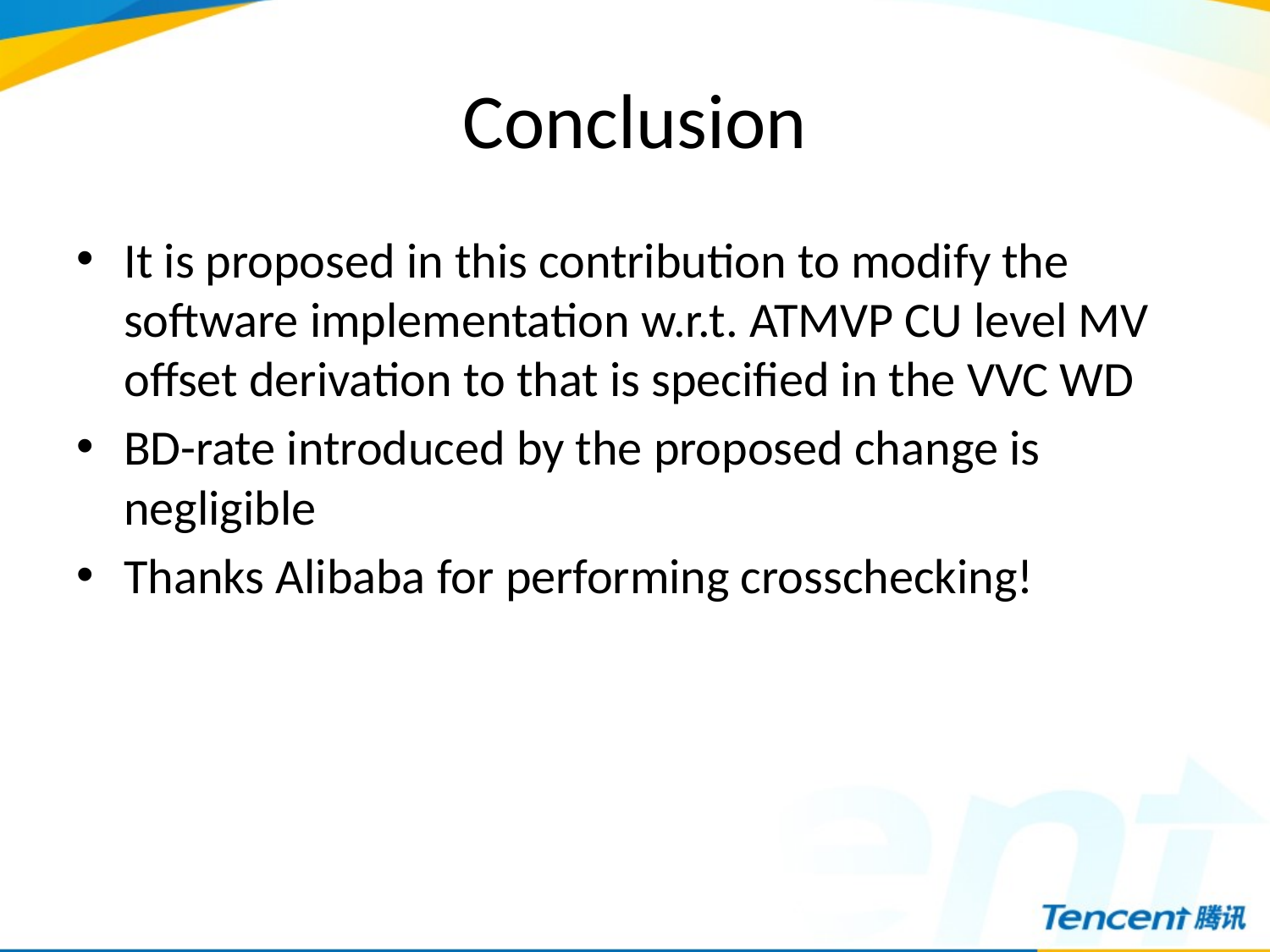

# Conclusion
It is proposed in this contribution to modify the software implementation w.r.t. ATMVP CU level MV offset derivation to that is specified in the VVC WD
BD-rate introduced by the proposed change is negligible
Thanks Alibaba for performing crosschecking!